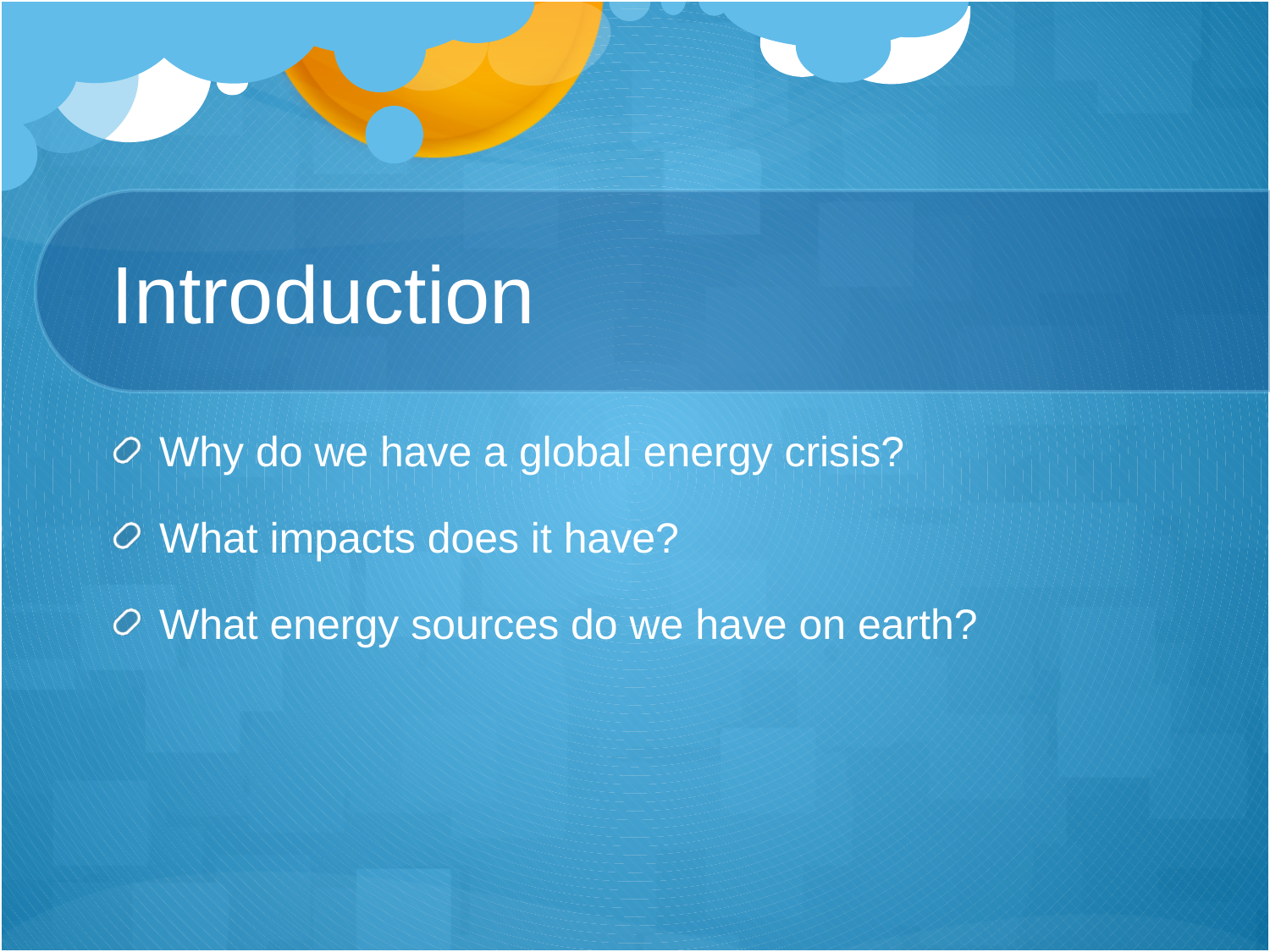

# Introduction
Why do we have a global energy crisis?
What impacts does it have?
What energy sources do we have on earth?